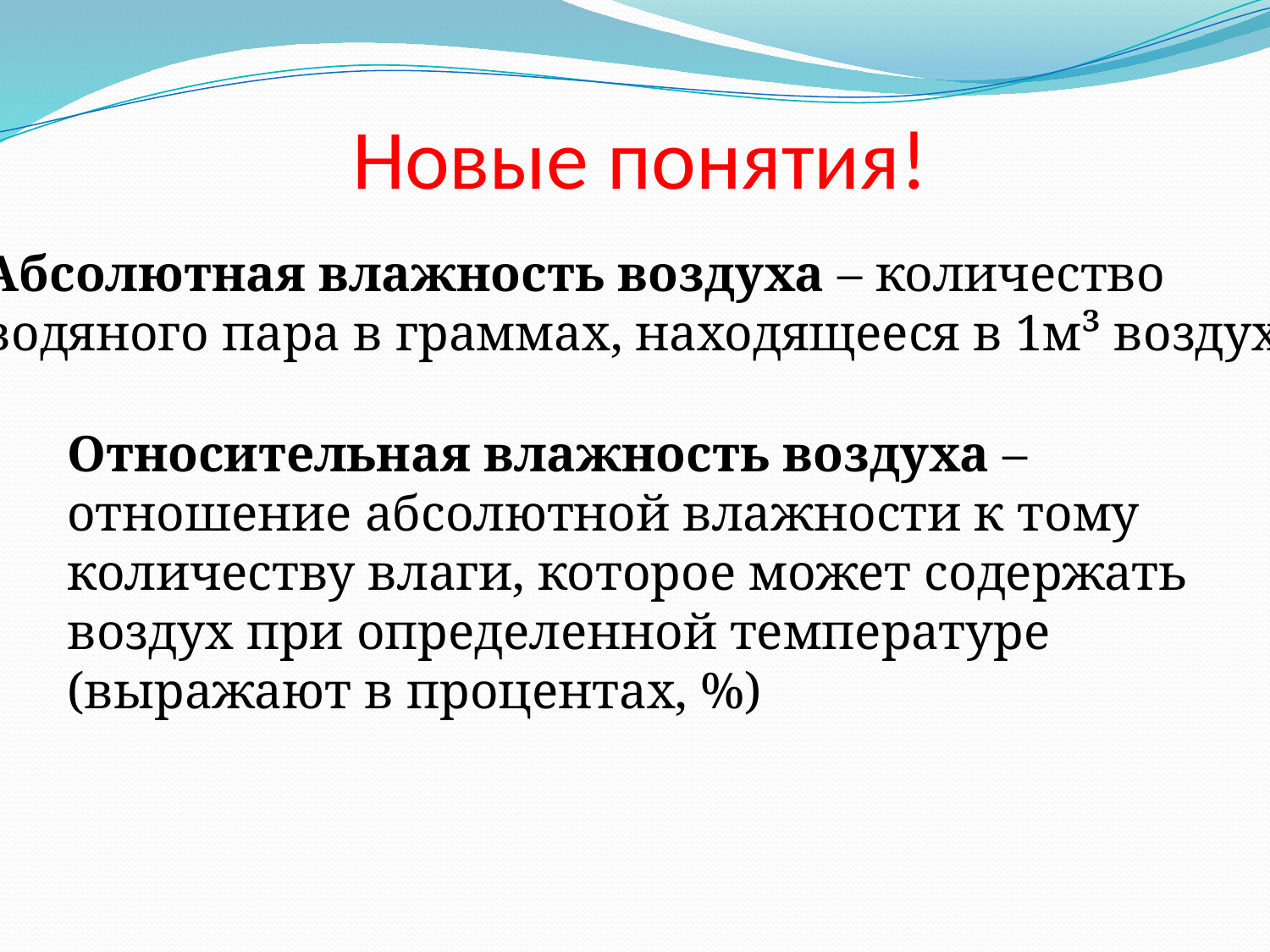

# Новые понятия!
Абсолютная влажность воздуха – количество
водяного пара в граммах, находящееся в 1м³ воздуха
Относительная влажность воздуха – отношение абсолютной влажности к тому количеству влаги, которое может содержать воздух при определенной температуре (выражают в процентах, %)